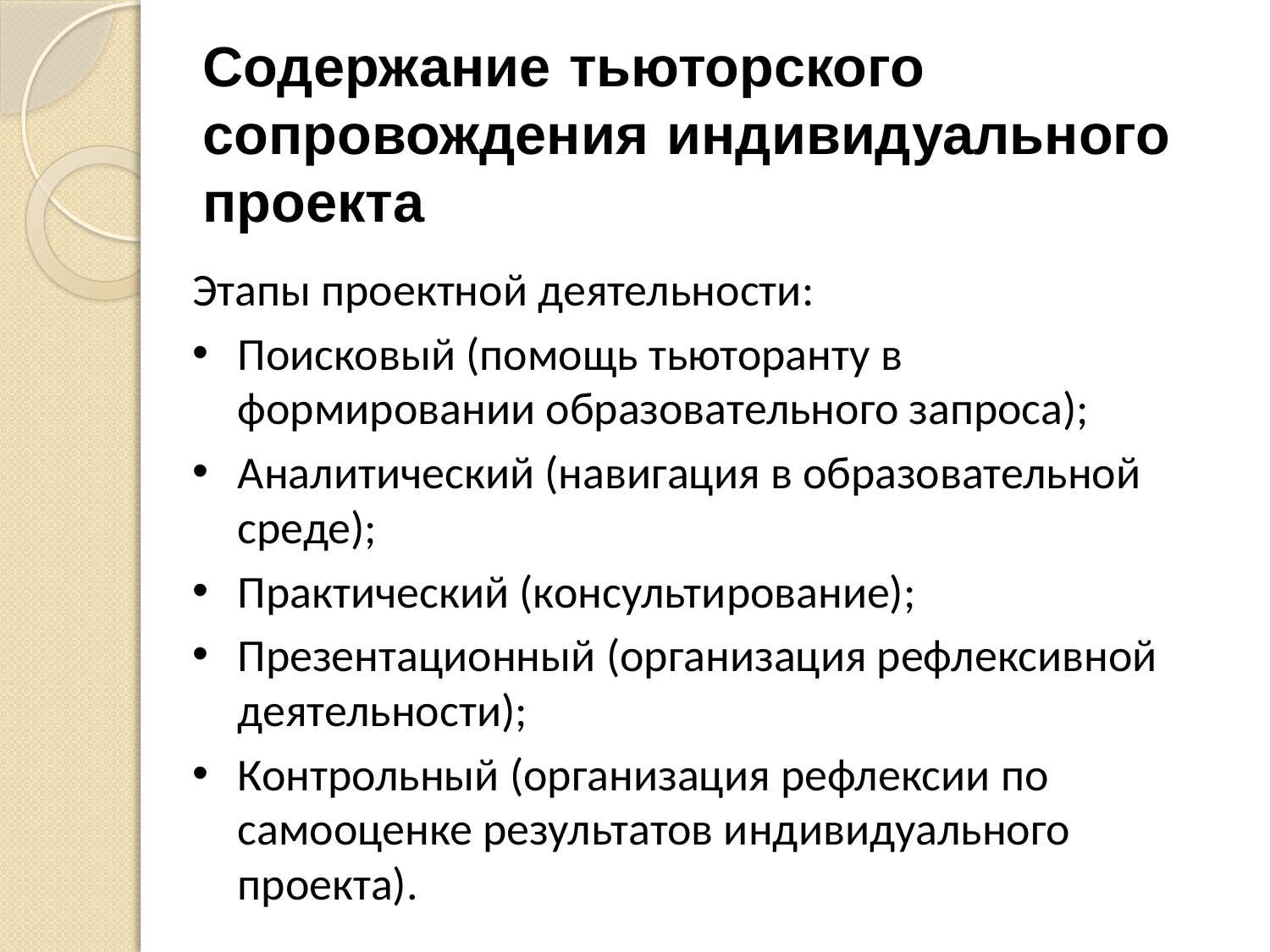

# Содержание тьюторского сопровождения индивидуального проекта
Этапы проектной деятельности:
Поисковый (помощь тьюторанту в формировании образовательного запроса);
Аналитический (навигация в образовательной среде);
Практический (консультирование);
Презентационный (организация рефлексивной деятельности);
Контрольный (организация рефлексии по самооценке результатов индивидуального проекта).